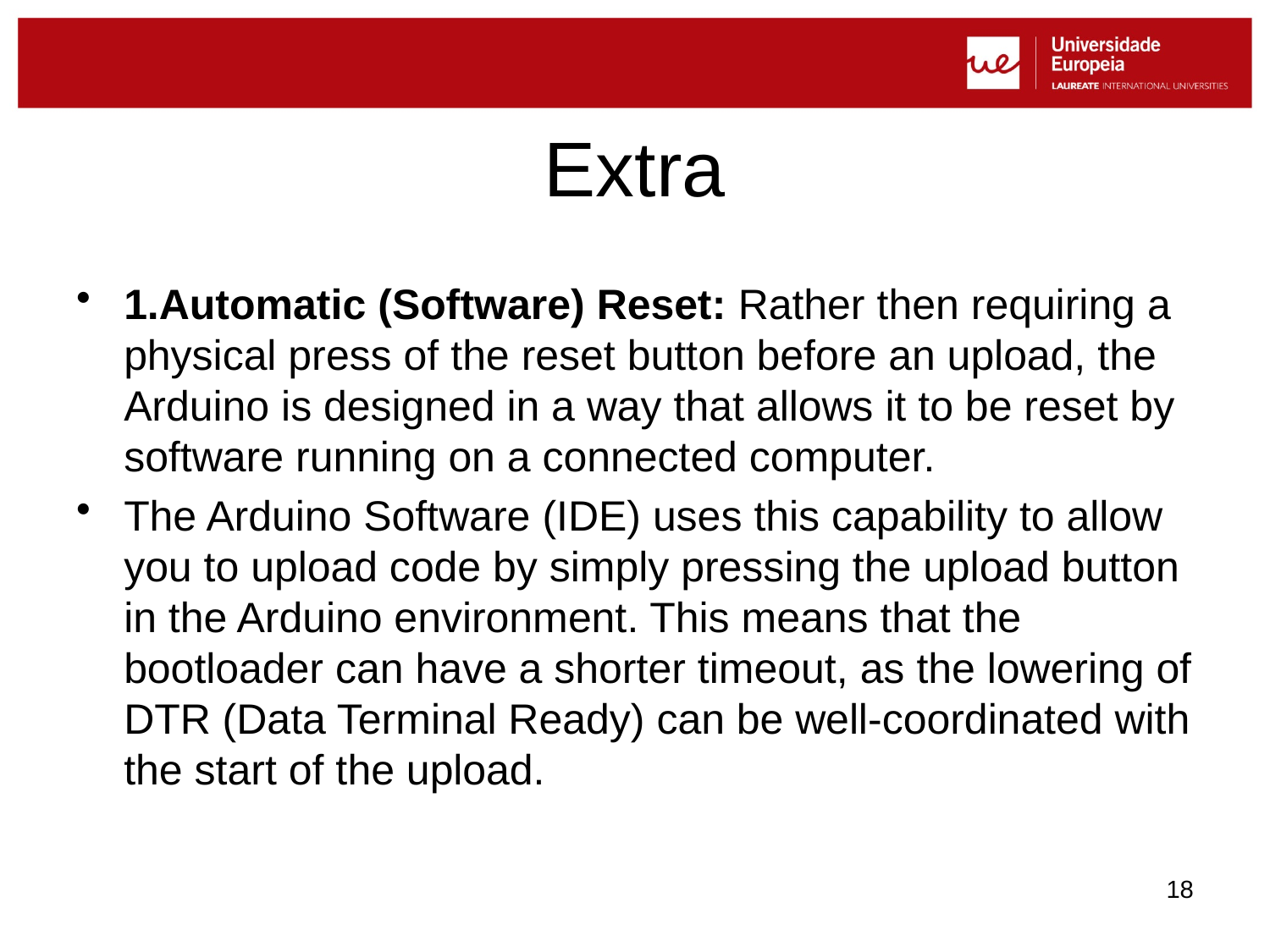

# Extra
1.Automatic (Software) Reset: Rather then requiring a physical press of the reset button before an upload, the Arduino is designed in a way that allows it to be reset by software running on a connected computer.
The Arduino Software (IDE) uses this capability to allow you to upload code by simply pressing the upload button in the Arduino environment. This means that the bootloader can have a shorter timeout, as the lowering of DTR (Data Terminal Ready) can be well-coordinated with the start of the upload.
18